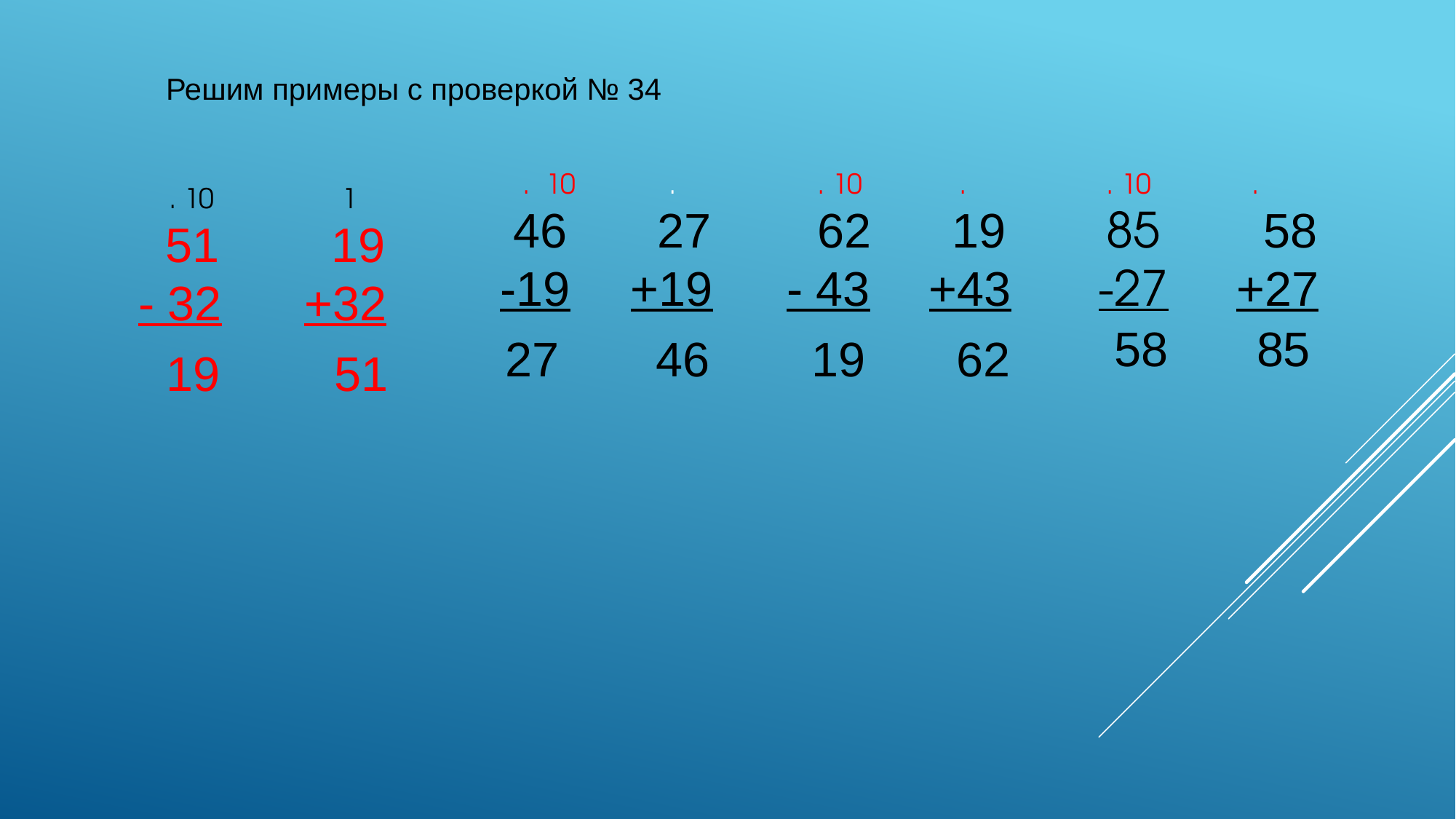

Решим примеры с проверкой № 34
    .
   19
+43
 . 10
 85
-27
  .
  58
+27
     .
  27
+19
    . 10
    62
- 43
   .  10
 46
-19
    . 10
  51
- 32
     1
  19
+32
58
85
46
62
19
27
19
51